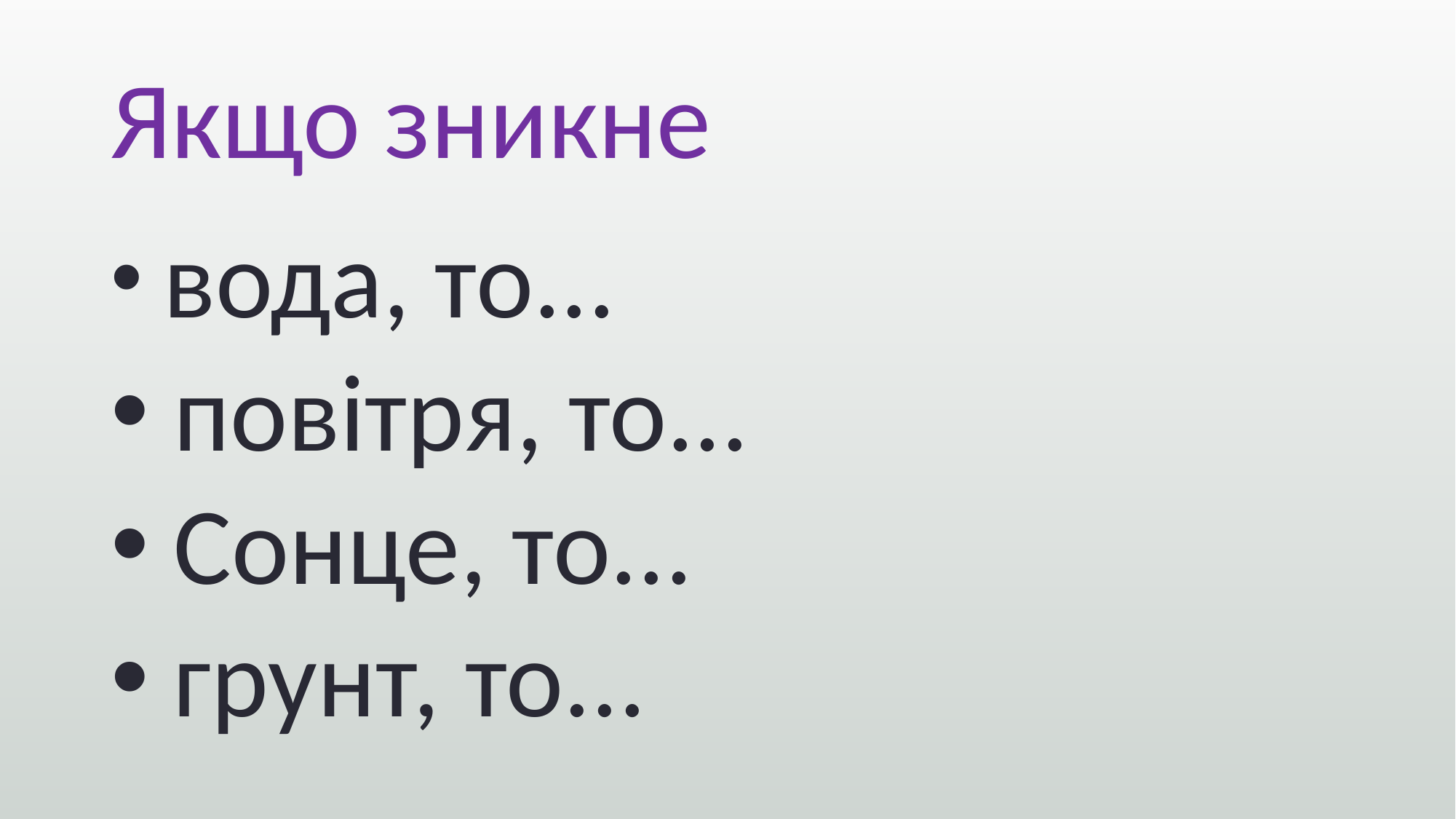

# Якщо зникне
 вода, то...
 повітря, то...
 Сонце, то...
 грунт, то...